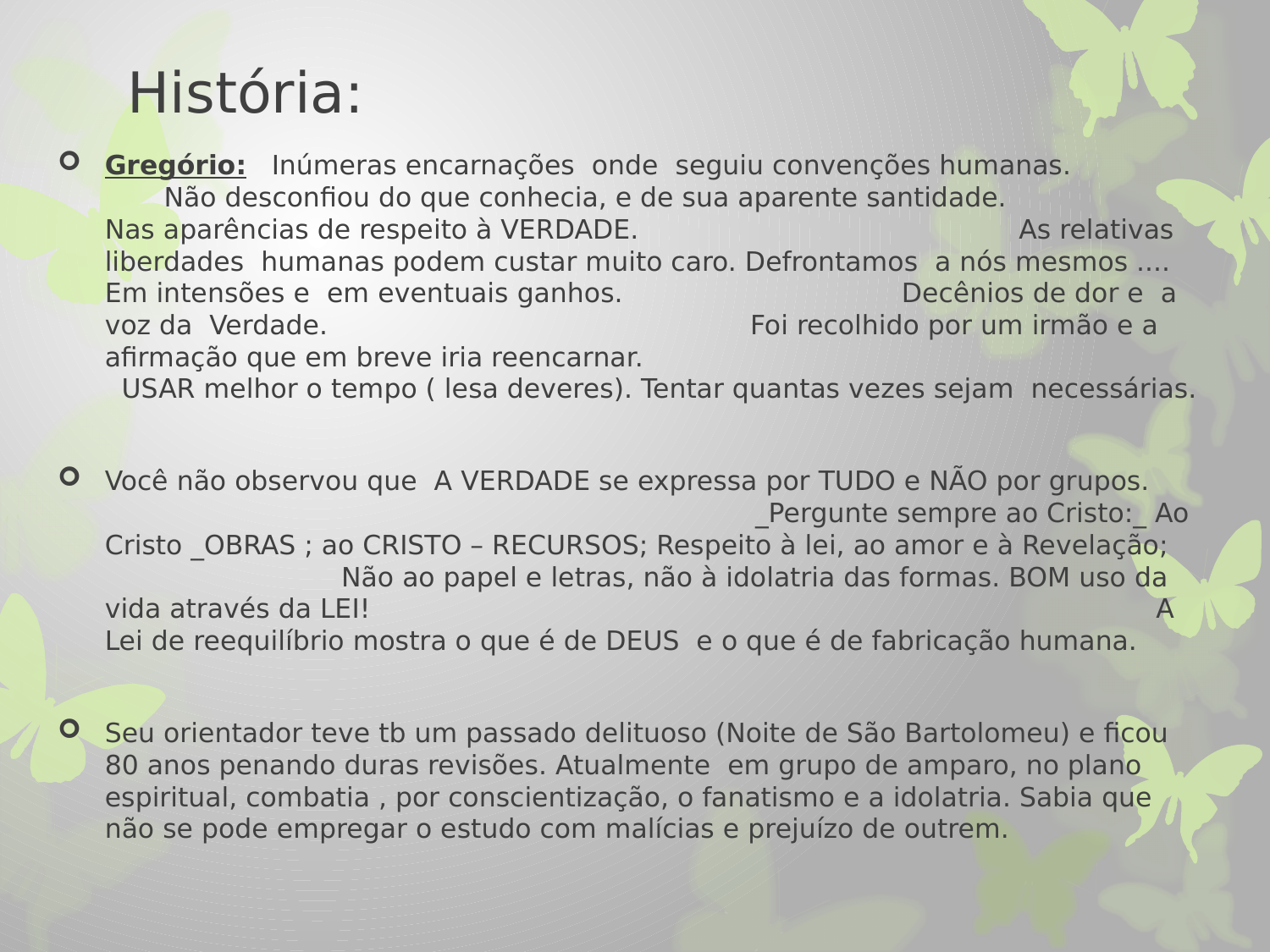

# História:
Gregório:   Inúmeras encarnações  onde  seguiu convenções humanas.                       Não desconfiou do que conhecia, e de sua aparente santidade.                        Nas aparências de respeito à VERDADE.                                             As relativas liberdades  humanas podem custar muito caro. Defrontamos  a nós mesmos .... Em intensões e  em eventuais ganhos.                                 Decênios de dor e  a voz da  Verdade.                                                  Foi recolhido por um irmão e a afirmação que em breve iria reencarnar.                                                                     USAR melhor o tempo ( lesa deveres). Tentar quantas vezes sejam  necessárias.

Você não observou que  A VERDADE se expressa por TUDO e NÃO por grupos.                                                                                    _Pergunte sempre ao Cristo:_ Ao Cristo _OBRAS ; ao CRISTO – RECURSOS; Respeito à lei, ao amor e à Revelação;                                Não ao papel e letras, não à idolatria das formas. BOM uso da vida através da LEI!                                                                                             A  Lei de reequilíbrio mostra o que é de DEUS  e o que é de fabricação humana.

Seu orientador teve tb um passado delituoso (Noite de São Bartolomeu) e ficou 80 anos penando duras revisões. Atualmente  em grupo de amparo, no plano espiritual, combatia , por conscientização, o fanatismo e a idolatria. Sabia que não se pode empregar o estudo com malícias e prejuízo de outrem.